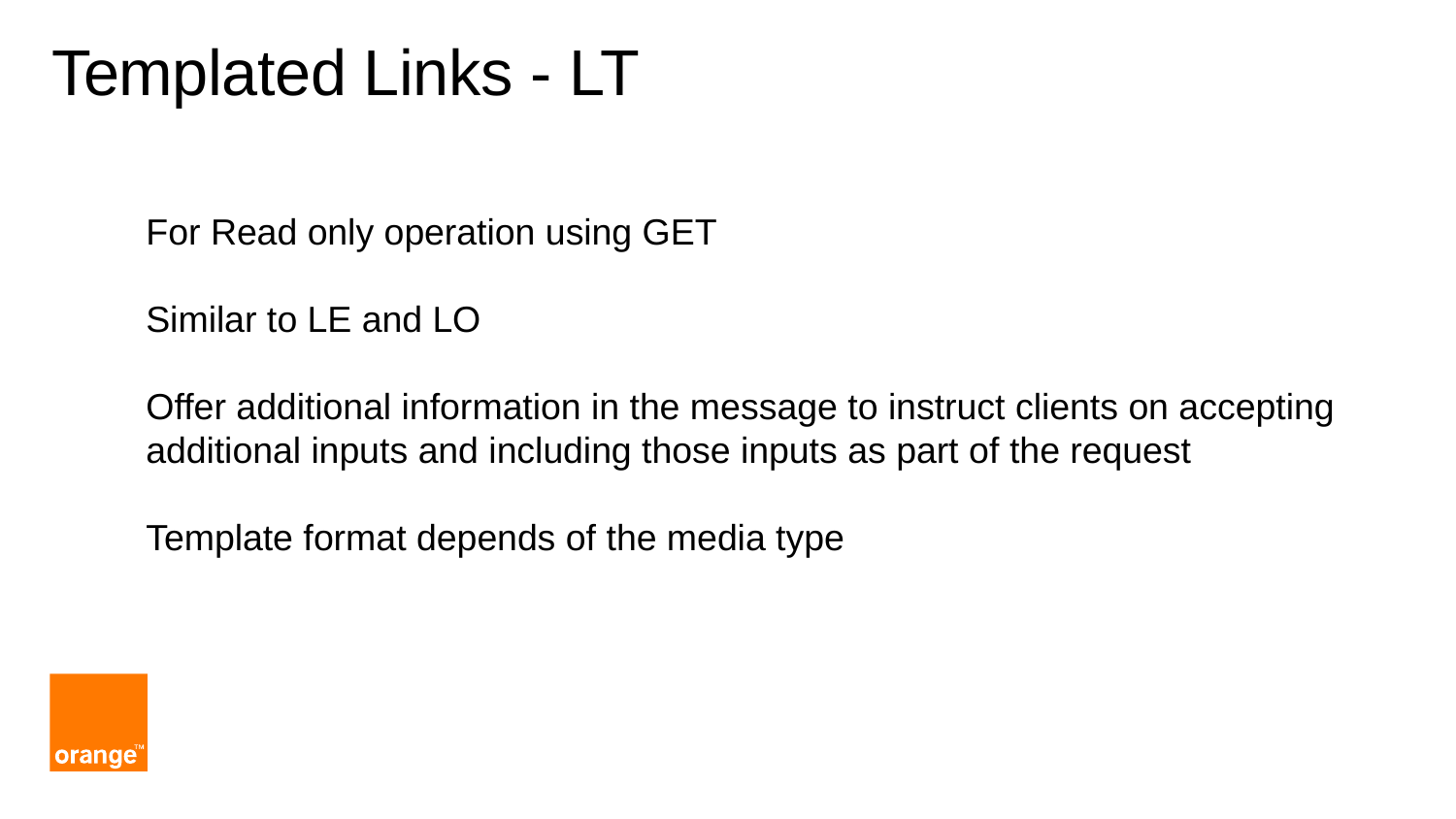

# Templated Links - LT
For Read only operation using GET

Similar to LE and LO

Offer additional information in the message to instruct clients on accepting additional inputs and including those inputs as part of the request

Template format depends of the media type